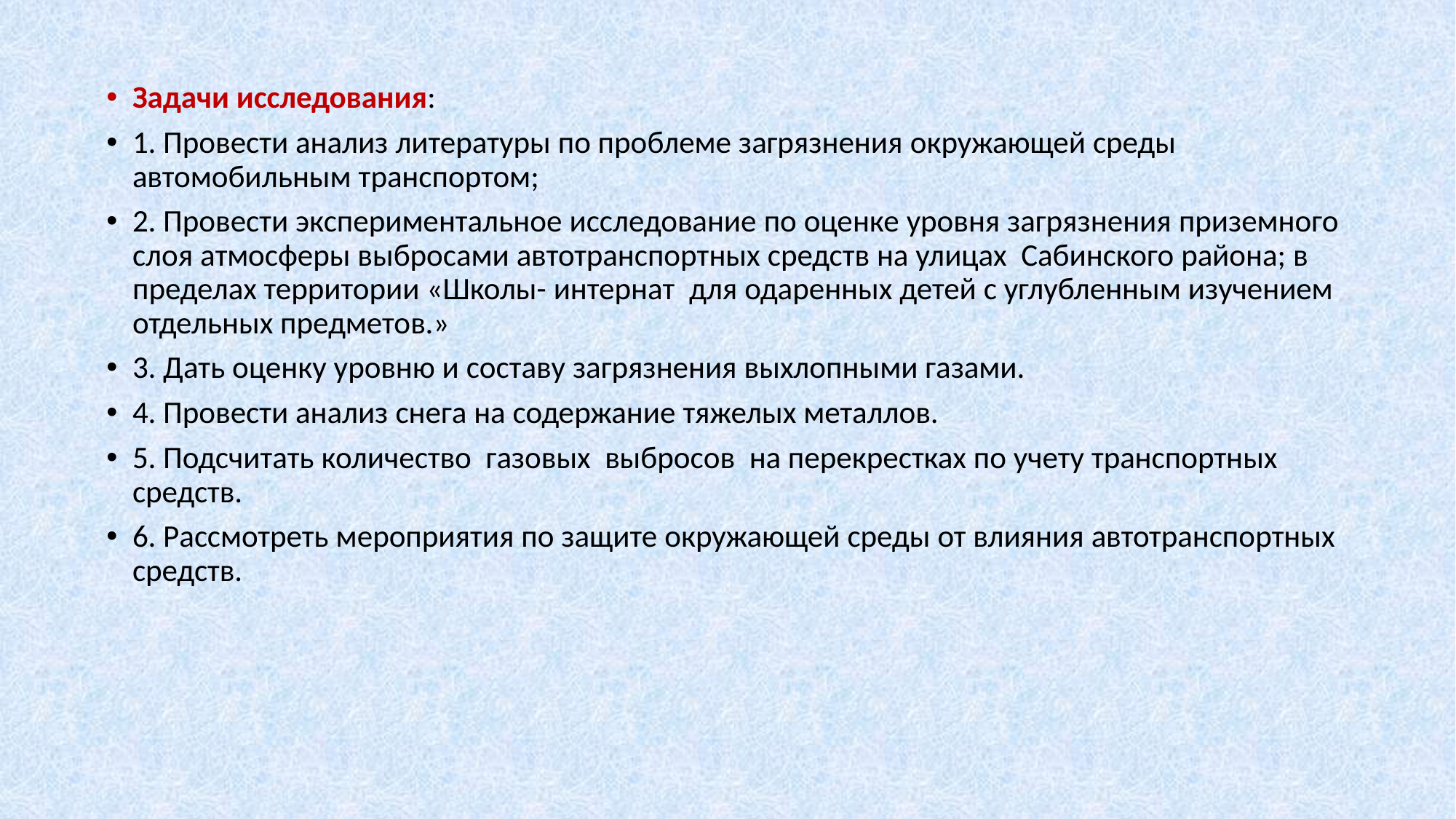

Задачи исследования:
1. Провести анализ литературы по проблеме загрязнения окружающей среды автомобильным транспортом;
2. Провести экспериментальное исследование по оценке уровня загрязнения приземного слоя атмосферы выбросами автотранспортных средств на улицах  Сабинского района; в пределах территории «Школы- интернат  для одаренных детей с углубленным изучением отдельных предметов.»
3. Дать оценку уровню и составу загрязнения выхлопными газами.
4. Провести анализ снега на содержание тяжелых металлов.
5. Подсчитать количество  газовых  выбросов  на перекрестках по учету транспортных средств.
6. Рассмотреть мероприятия по защите окружающей среды от влияния автотранспортных средств.